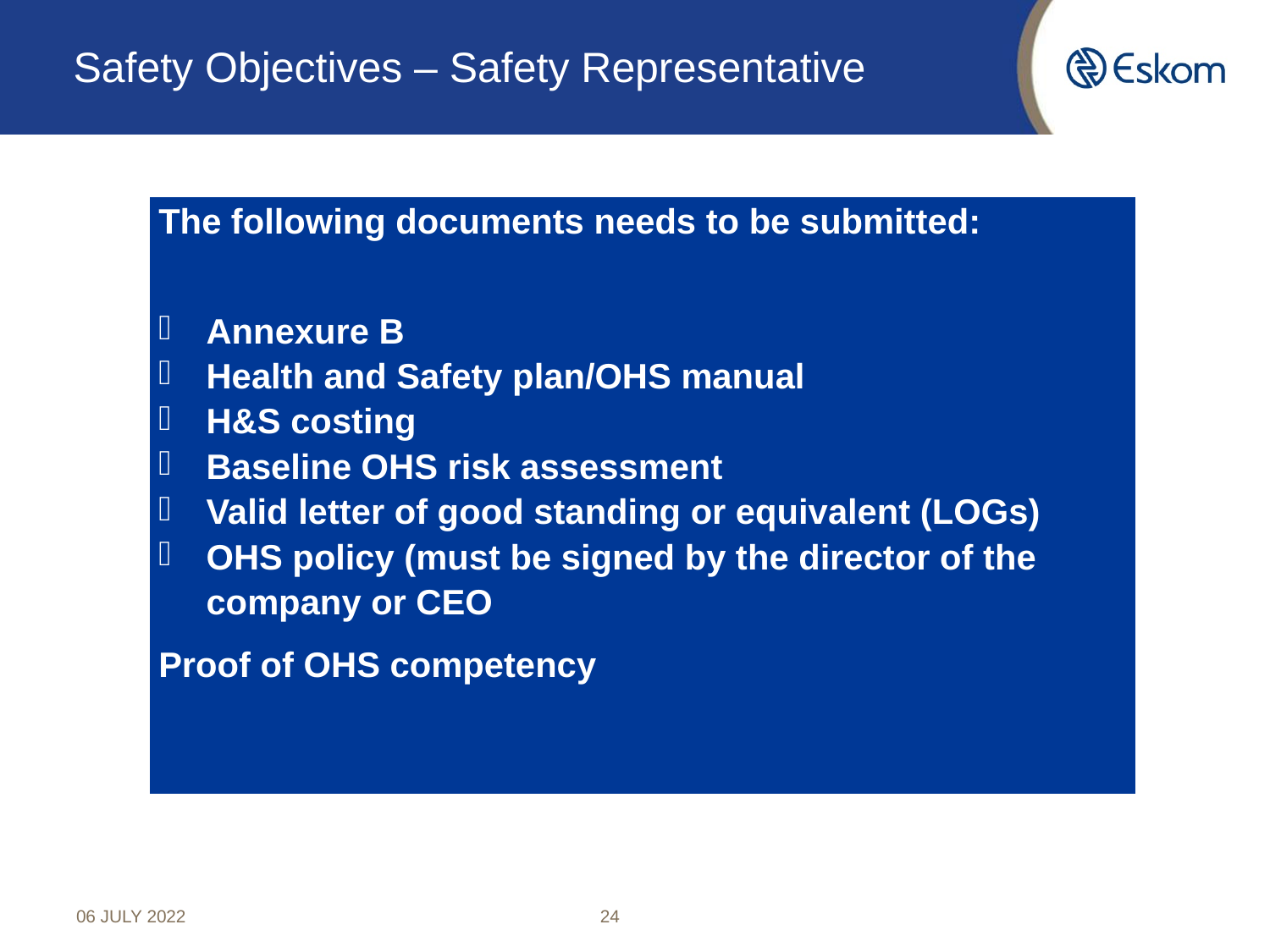

# Safety Objectives – Safety Representative
| The following documents needs to be submitted:   Annexure B Health and Safety plan/OHS manual H&S costing Baseline OHS risk assessment Valid letter of good standing or equivalent (LOGs) OHS policy (must be signed by the director of the company or CEO Proof of OHS competency |
| --- |
06 JULY 2022
24